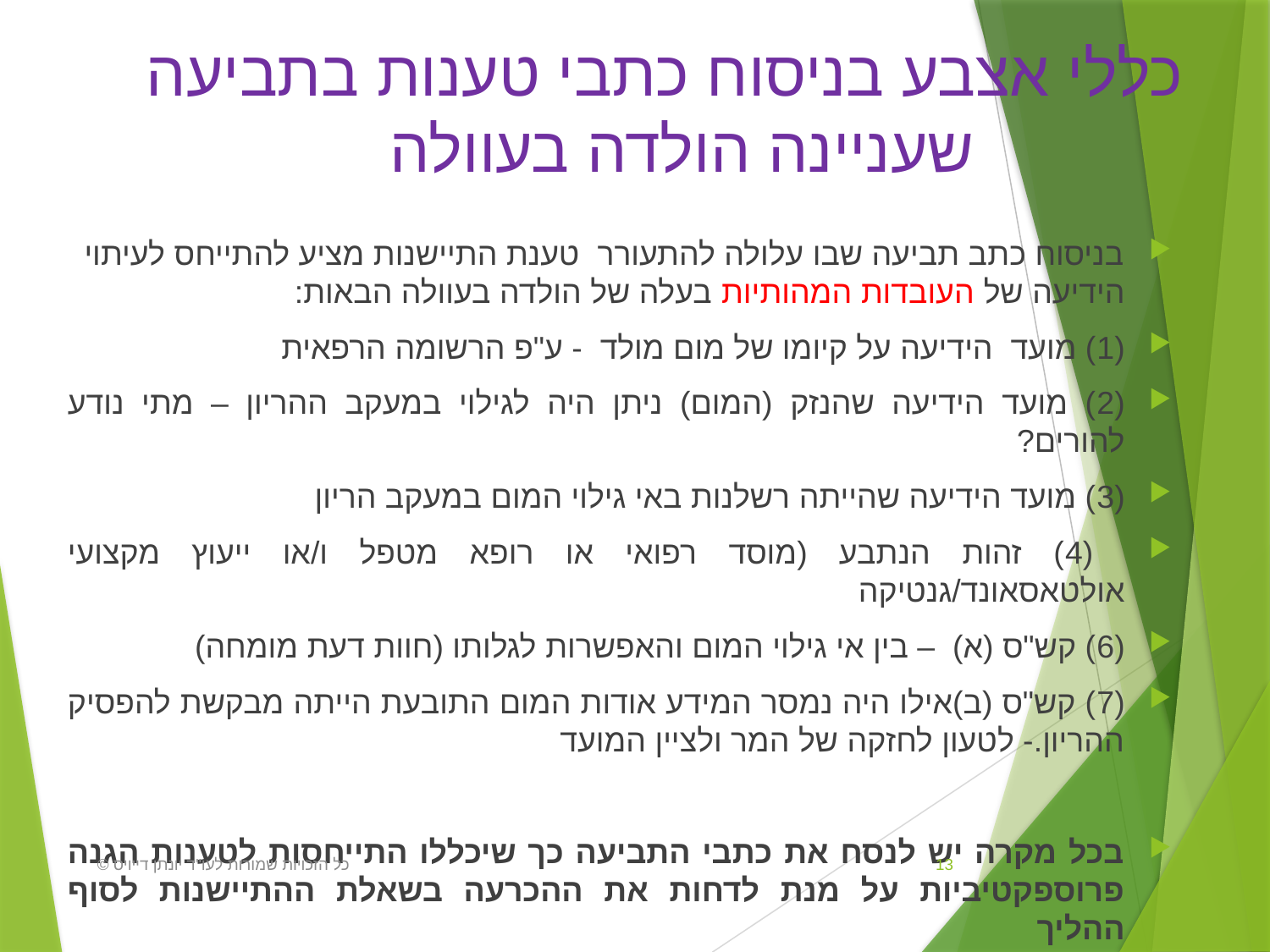

# כללי אצבע בניסוח כתבי טענות בתביעה שעניינה הולדה בעוולה
בניסוח כתב תביעה שבו עלולה להתעורר  טענת התיישנות מציע להתייחס לעיתוי הידיעה של העובדות המהותיות בעלה של הולדה בעוולה הבאות:
(1) מועד  הידיעה על קיומו של מום מולד  - ע"פ הרשומה הרפאית
(2) מועד הידיעה שהנזק (המום) ניתן היה לגילוי במעקב ההריון – מתי נודע להורים?
(3) מועד הידיעה שהייתה רשלנות באי גילוי המום במעקב הריון
 (4) זהות הנתבע (מוסד רפואי או רופא מטפל ו/או ייעוץ מקצועי אולטאסאונד/גנטיקה
(6) קש"ס (א)  – בין אי גילוי המום והאפשרות לגלותו (חוות דעת מומחה)
(7) קש"ס (ב)אילו היה נמסר המידע אודות המום התובעת הייתה מבקשת להפסיק ההריון.- לטעון לחזקה של המר ולציין המועד

בכל מקרה יש לנסח את כתבי התביעה כך שיכללו התייחסות לטענות הגנה פרוספקטיביות על מנת לדחות את ההכרעה בשאלת ההתיישנות לסוף ההליך

כל הזכויות שמורות לעו"ד יונתן דייויס ©
13